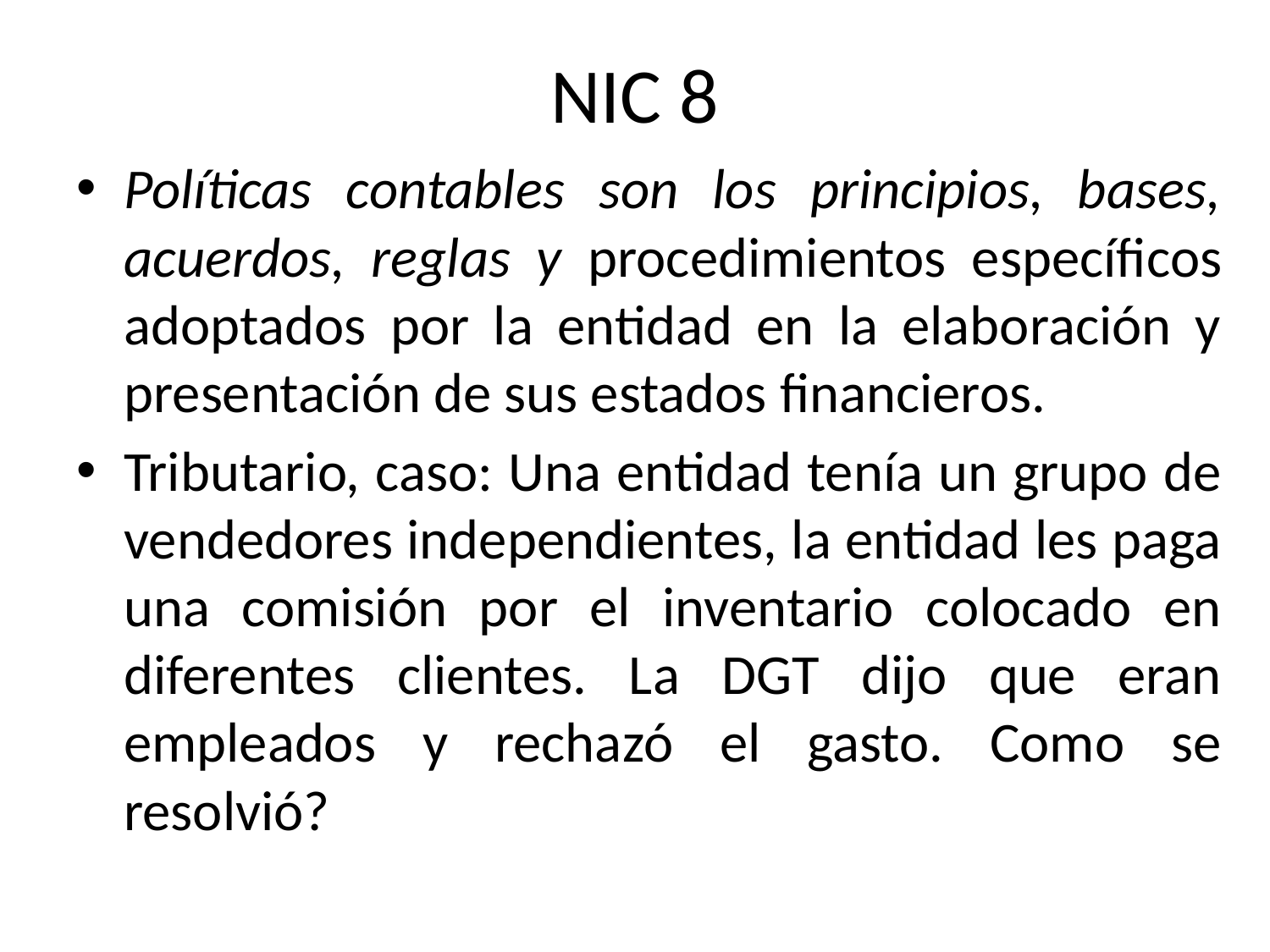

# NIC 8
Políticas contables son los principios, bases, acuerdos, reglas y procedimientos específicos adoptados por la entidad en la elaboración y presentación de sus estados financieros.
Tributario, caso: Una entidad tenía un grupo de vendedores independientes, la entidad les paga una comisión por el inventario colocado en diferentes clientes. La DGT dijo que eran empleados y rechazó el gasto. Como se resolvió?